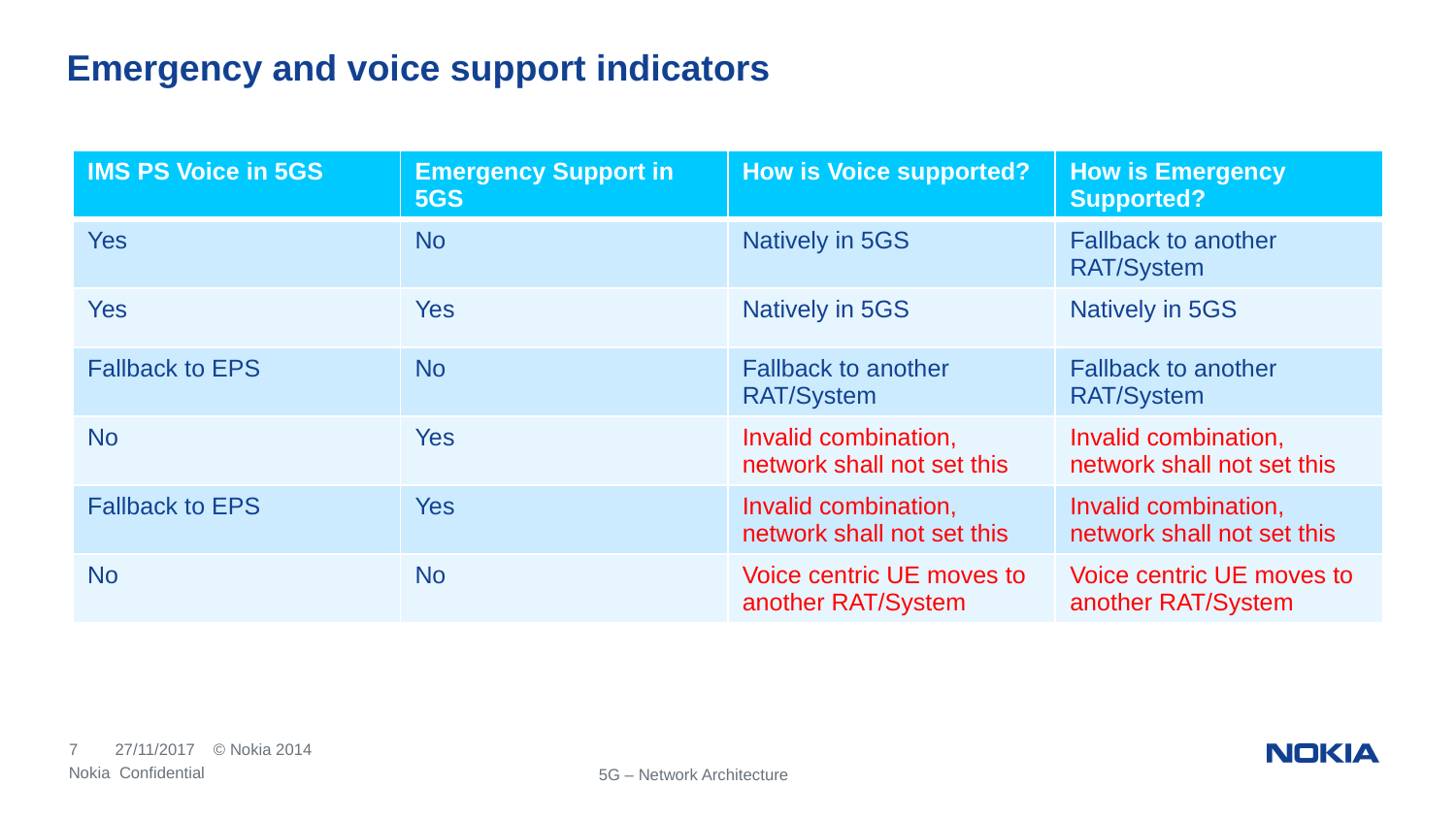

# Emergency and voice support indicators
| IMS PS Voice in 5GS | Emergency Support in 5GS | How is Voice supported? | How is Emergency Supported? |
| --- | --- | --- | --- |
| Yes | No | Natively in 5GS | Fallback to another RAT/System |
| Yes | Yes | Natively in 5GS | Natively in 5GS |
| Fallback to EPS | No | Fallback to another RAT/System | Fallback to another RAT/System |
| No | Yes | Invalid combination, network shall not set this | Invalid combination, network shall not set this |
| Fallback to EPS | Yes | Invalid combination, network shall not set this | Invalid combination, network shall not set this |
| No | No | Voice centric UE moves to another RAT/System | Voice centric UE moves to another RAT/System |